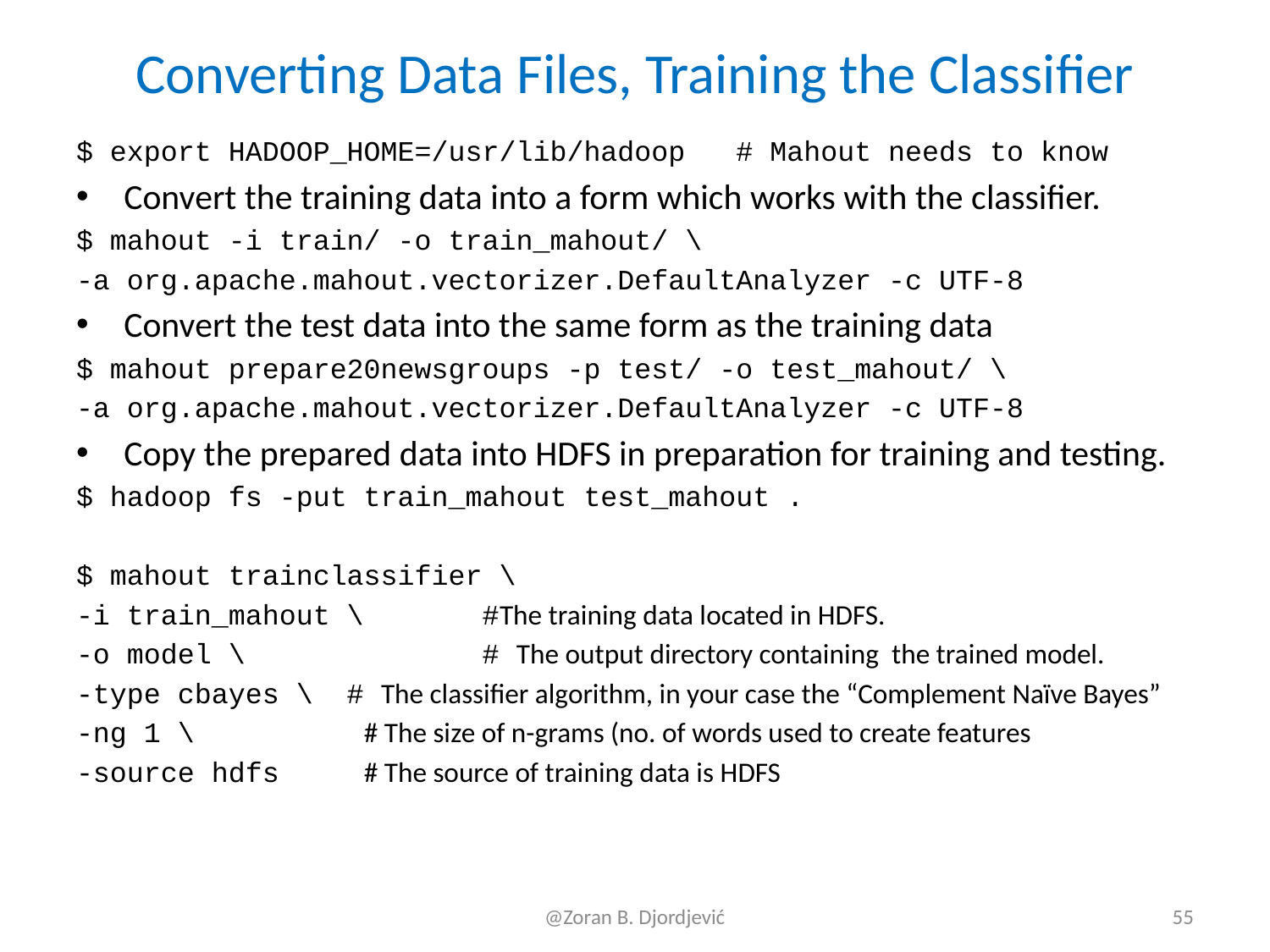

# Converting Data Files, Training the Classifier
$ export HADOOP_HOME=/usr/lib/hadoop   # Mahout needs to know
Convert the training data into a form which works with the classifier.
$ mahout -i train/ -o train_mahout/ \
-a org.apache.mahout.vectorizer.DefaultAnalyzer -c UTF-8
Convert the test data into the same form as the training data
$ mahout prepare20newsgroups -p test/ -o test_mahout/ \
-a org.apache.mahout.vectorizer.DefaultAnalyzer -c UTF-8
Copy the prepared data into HDFS in preparation for training and testing.
$ hadoop fs -put train_mahout test_mahout .

$ mahout trainclassifier \
-i train_mahout \       #The training data located in HDFS.
-o model \              # The output directory containing  the trained model.
-type cbayes \  # The classifier algorithm, in your case the “Complement Naïve Bayes”
-ng 1 \          # The size of n-grams (no. of words used to create features
-source hdfs     # The source of training data is HDFS
@Zoran B. Djordjević
55